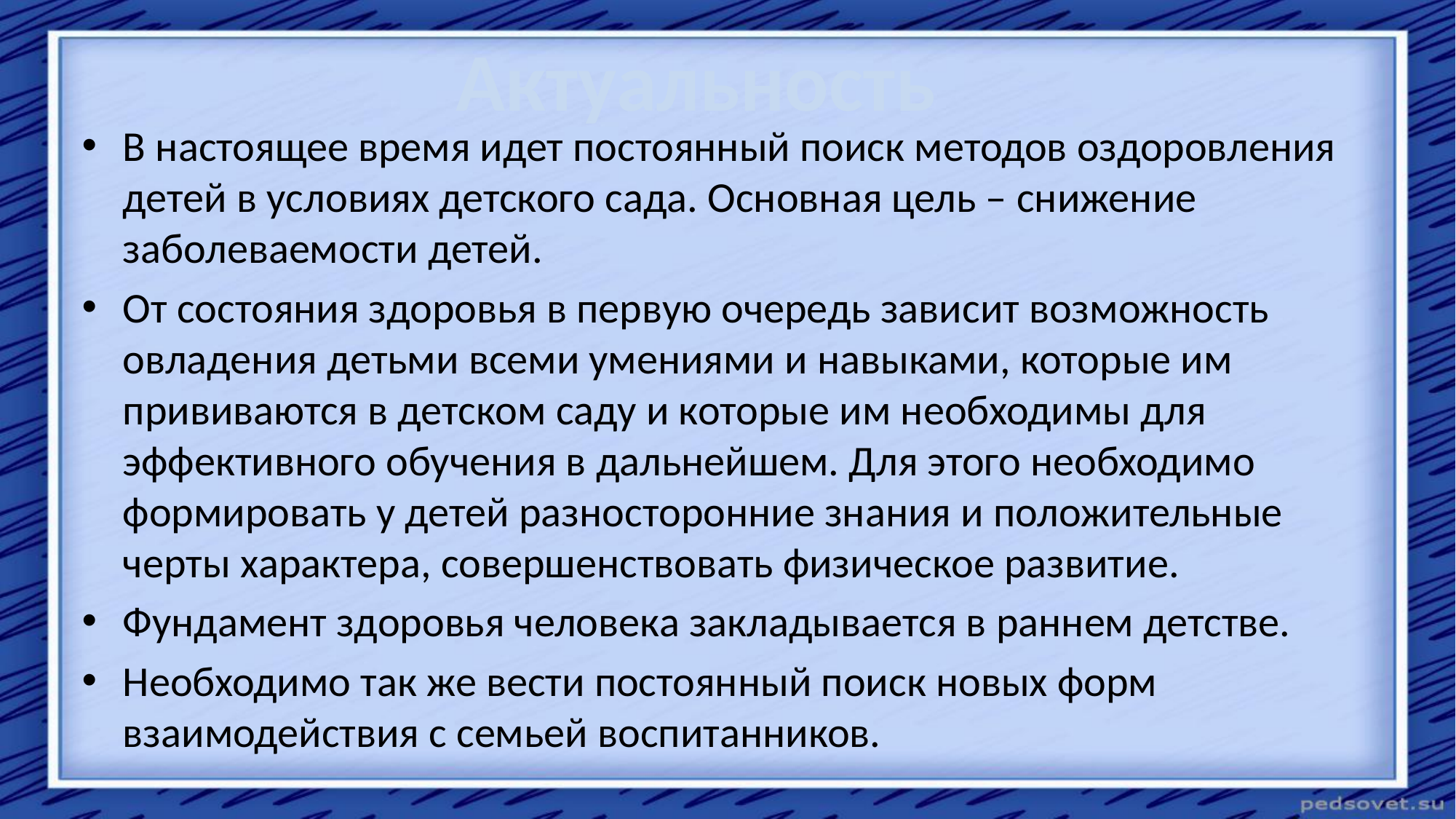

Актуальность
В настоящее время идет постоянный поиск методов оздоровления детей в условиях детского сада. Основная цель – снижение заболеваемости детей.
От состояния здоровья в первую очередь зависит возможность овладения детьми всеми умениями и навыками, которые им прививаются в детском саду и которые им необходимы для эффективного обучения в дальнейшем. Для этого необходимо формировать у детей разносторонние знания и положительные черты характера, совершенствовать физическое развитие.
Фундамент здоровья человека закладывается в раннем детстве.
Необходимо так же вести постоянный поиск новых форм взаимодействия с семьей воспитанников.